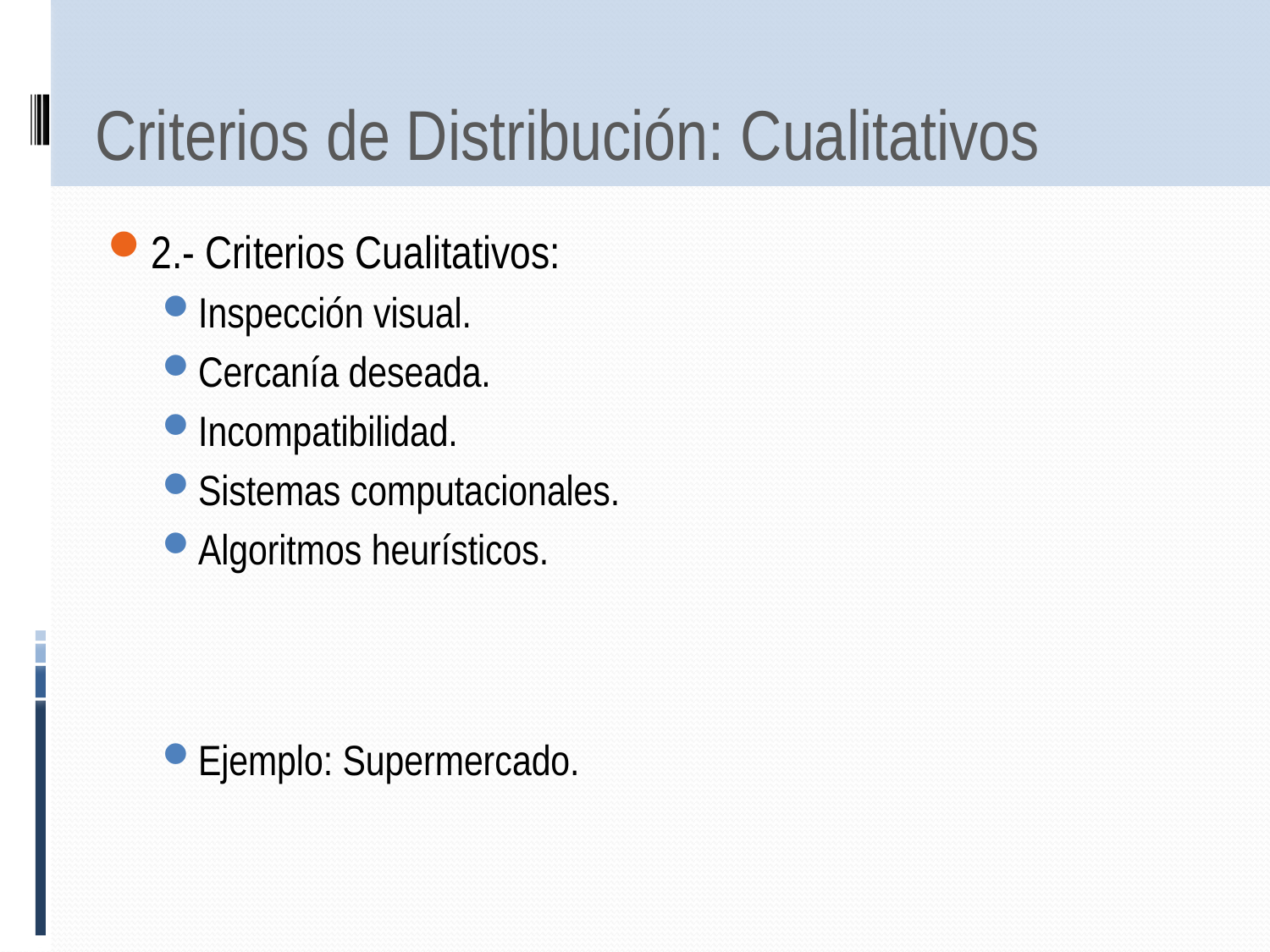

# Criterios de Distribución: Cualitativos
2.- Criterios Cualitativos:
Inspección visual.
Cercanía deseada.
Incompatibilidad.
Sistemas computacionales.
Algoritmos heurísticos.

Ejemplo: Supermercado.
Distribución de Instalaciones       #